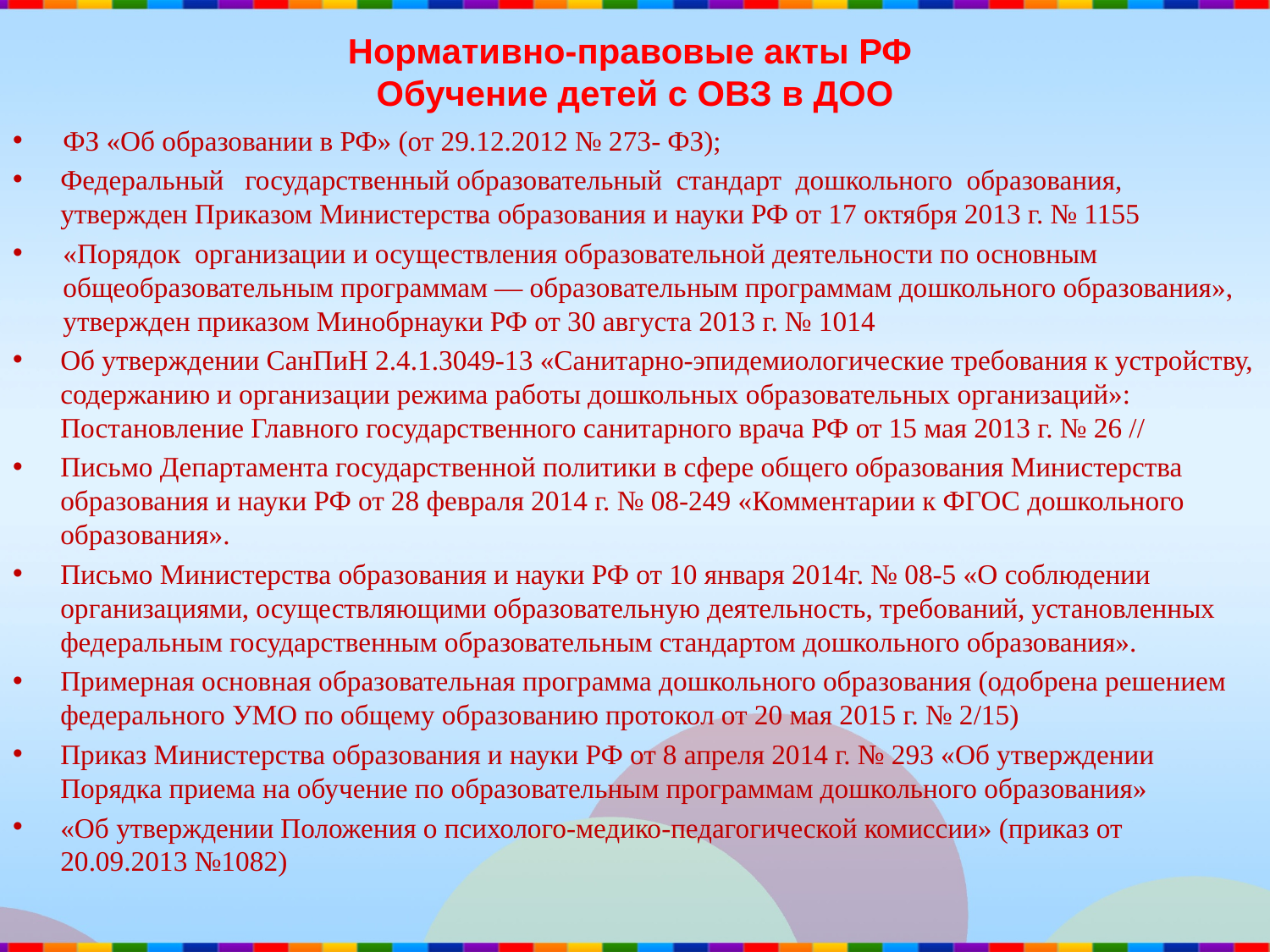

# Нормативно-правовые акты РФ Обучение детей с ОВЗ в ДОО
ФЗ «Об образовании в РФ» (от 29.12.2012 № 273- ФЗ);
Федеральный   государственный образовательный  стандарт  дошкольного  образования, утвержден Приказом Министерства образования и науки РФ от 17 октября 2013 г. № 1155
«Порядок  организации и осуществления образовательной деятельности по основным  общеобразовательным программам — образовательным программам дошкольного образования», утвержден приказом Минобрнауки РФ от 30 августа 2013 г. № 1014
Об утверждении СанПиН 2.4.1.3049-13 «Санитарно-эпидемиологические требования к устройству, содержанию и организации режима работы дошкольных образовательных организаций»: Постановление Главного государственного санитарного врача РФ от 15 мая 2013 г. № 26 //
Письмо Департамента государственной политики в сфере общего образования Министерства образования и науки РФ от 28 февраля 2014 г. № 08-249 «Комментарии к ФГОС дошкольного образования».
Письмо Министерства образования и науки РФ от 10 января 2014г. № 08-5 «О соблюдении организациями, осуществляющими образовательную деятельность, требований, установленных федеральным государственным образовательным стандартом дошкольного образования».
Примерная основная образовательная программа дошкольного образования (одобрена решением федерального УМО по общему образованию протокол от 20 мая 2015 г. № 2/15)
Приказ Министерства образования и науки РФ от 8 апреля 2014 г. № 293 «Об утверждении Порядка приема на обучение по образовательным программам дошкольного образования»
«Об утверждении Положения о психолого-медико-педагогической комиссии» (приказ от 20.09.2013 №1082)